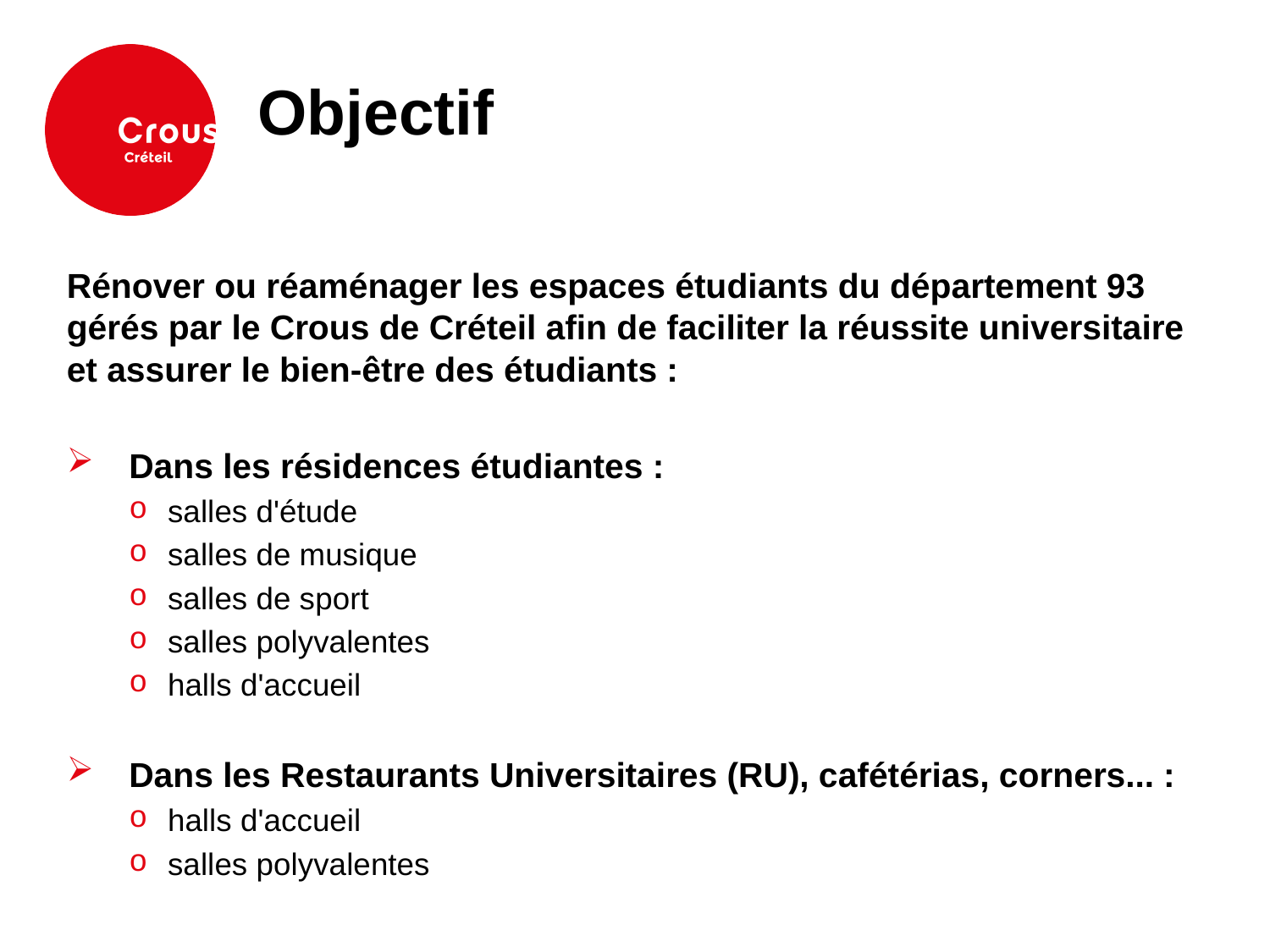

Objectif
Rénover ou réaménager les espaces étudiants du département 93 gérés par le Crous de Créteil afin de faciliter la réussite universitaire et assurer le bien-être des étudiants :

Dans les résidences étudiantes :
salles d'étude
salles de musique
salles de sport
salles polyvalentes
halls d'accueil

Dans les Restaurants Universitaires (RU), cafétérias, corners... :
halls d'accueil
salles polyvalentes